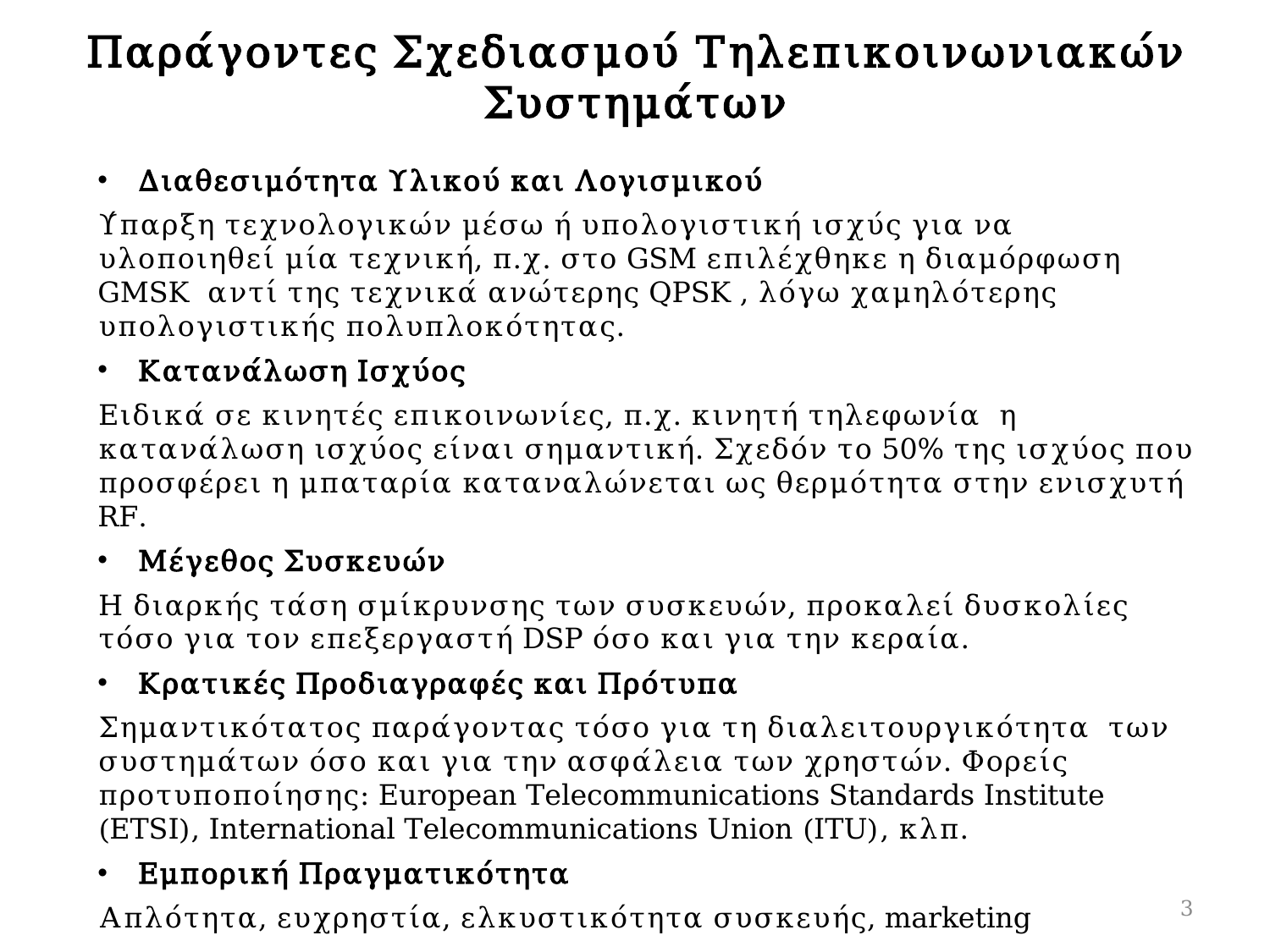

Παράγοντες Σχεδιασμού Τηλεπικοινωνιακών Συστημάτων
Διαθεσιμότητα Υλικού και Λογισμικού
Ύπαρξη τεχνολογικών μέσω ή υπολογιστική ισχύς για να υλοποιηθεί μία τεχνική, π.χ. στο GSM επιλέχθηκε η διαμόρφωση GMSK  αντί της τεχνικά ανώτερης QPSK , λόγω χαμηλότερης υπολογιστικής πολυπλοκότητας.
Κατανάλωση Ισχύος
Ειδικά σε κινητές επικοινωνίες, π.χ. κινητή τηλεφωνία  η κατανάλωση ισχύος είναι σημαντική. Σχεδόν το 50% της ισχύος που προσφέρει η μπαταρία καταναλώνεται ως θερμότητα στην ενισχυτή RF.
Μέγεθος Συσκευών
Η διαρκής τάση σμίκρυνσης των συσκευών, προκαλεί δυσκολίες τόσο για τον επεξεργαστή DSP όσο και για την κεραία.
Κρατικές Προδιαγραφές και Πρότυπα
Σημαντικότατος παράγοντας τόσο για τη διαλειτουργικότητα  των συστημάτων όσο και για την ασφάλεια των χρηστών. Φορείς προτυποποίησης: European Telecommunications Standards Institute (ETSI), International Telecommunications Union (ITU), κλπ.
Εμπορική Πραγματικότητα
Απλότητα, ευχρηστία, ελκυστικότητα συσκευής, marketing
3